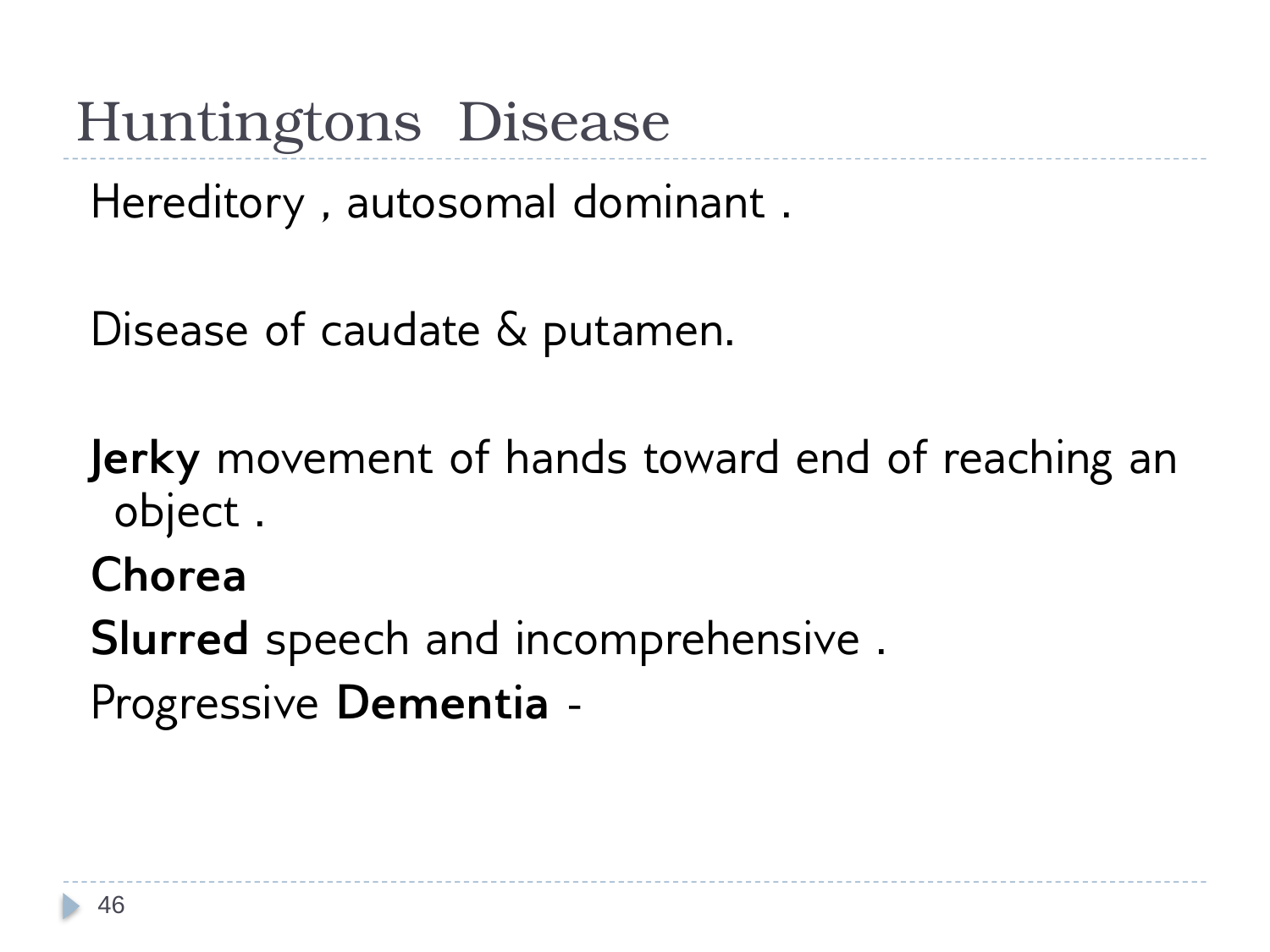

# Huntingtons  Disease
 Hereditory , autosomal dominant .

 Disease of caudate & putamen.

 Jerky movement of hands toward end of reaching an object .
 Chorea
 Slurred speech and incomprehensive .
 Progressive Dementia -
46